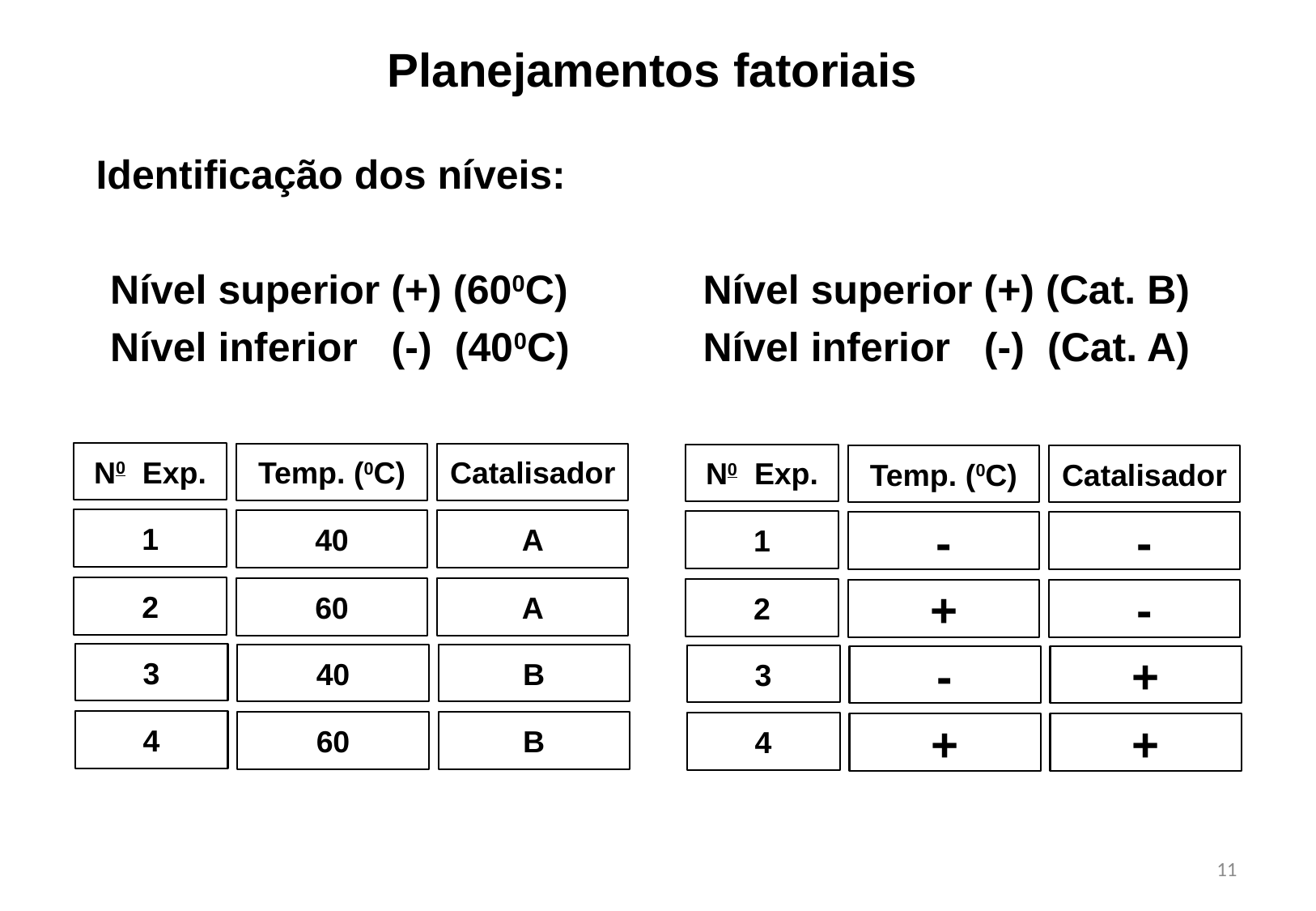

Planejamentos fatoriais
Identificação dos níveis:
Nível superior (+) (600C)
Nível inferior   (-)  (400C)
Nível superior (+) (Cat. B)
Nível inferior   (-)  (Cat. A)
N0  Exp.
Temp. (0C)
Catalisador
1
40
A
2
60
A
3
40
B
4
60
B
N0  Exp.
Temp. (0C)
Catalisador
1
-
-
2
+
-
3
-
+
4
+
+
11